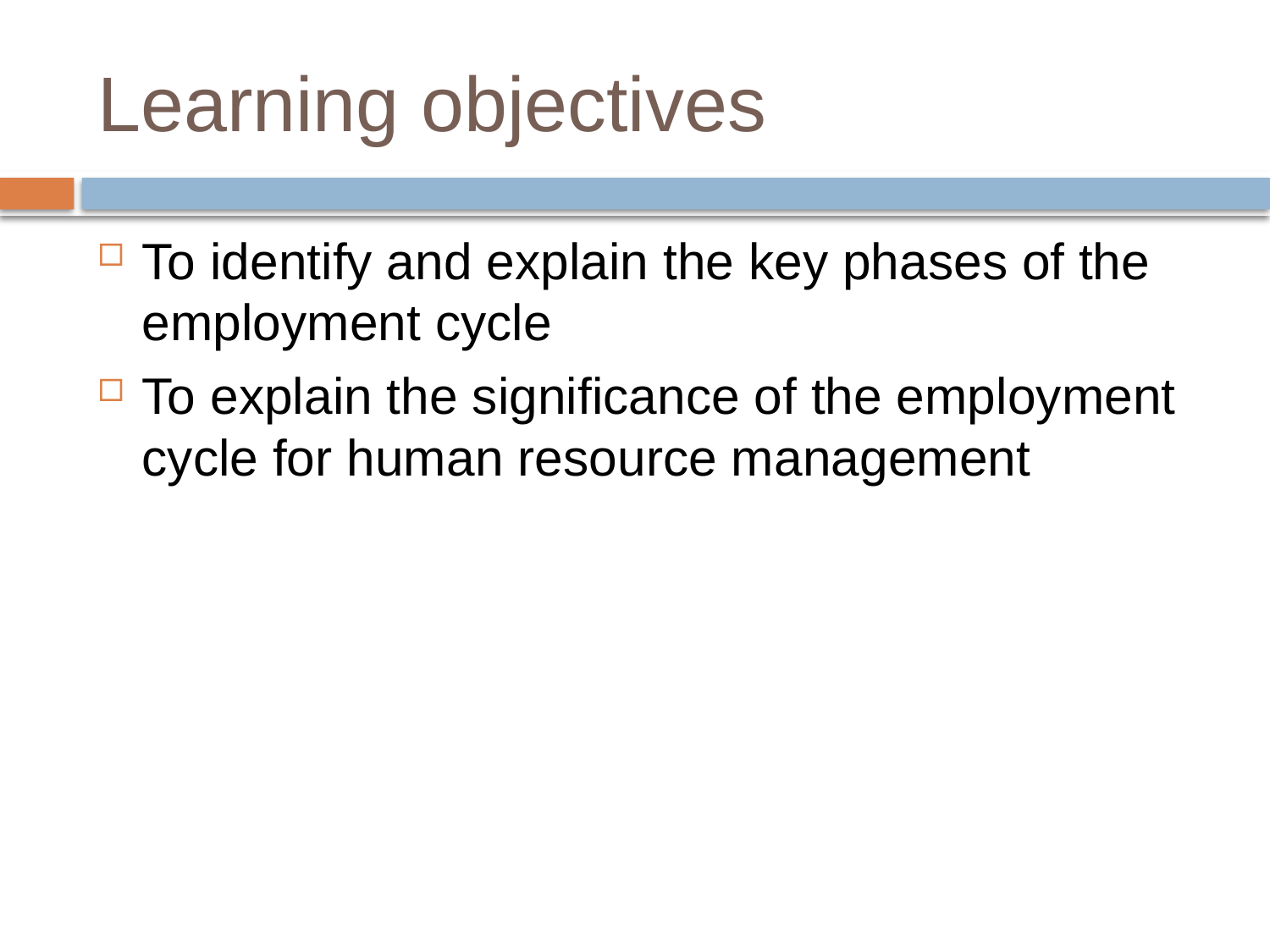

# Learning objectives
To identify and explain the key phases of the employment cycle
To explain the significance of the employment cycle for human resource management